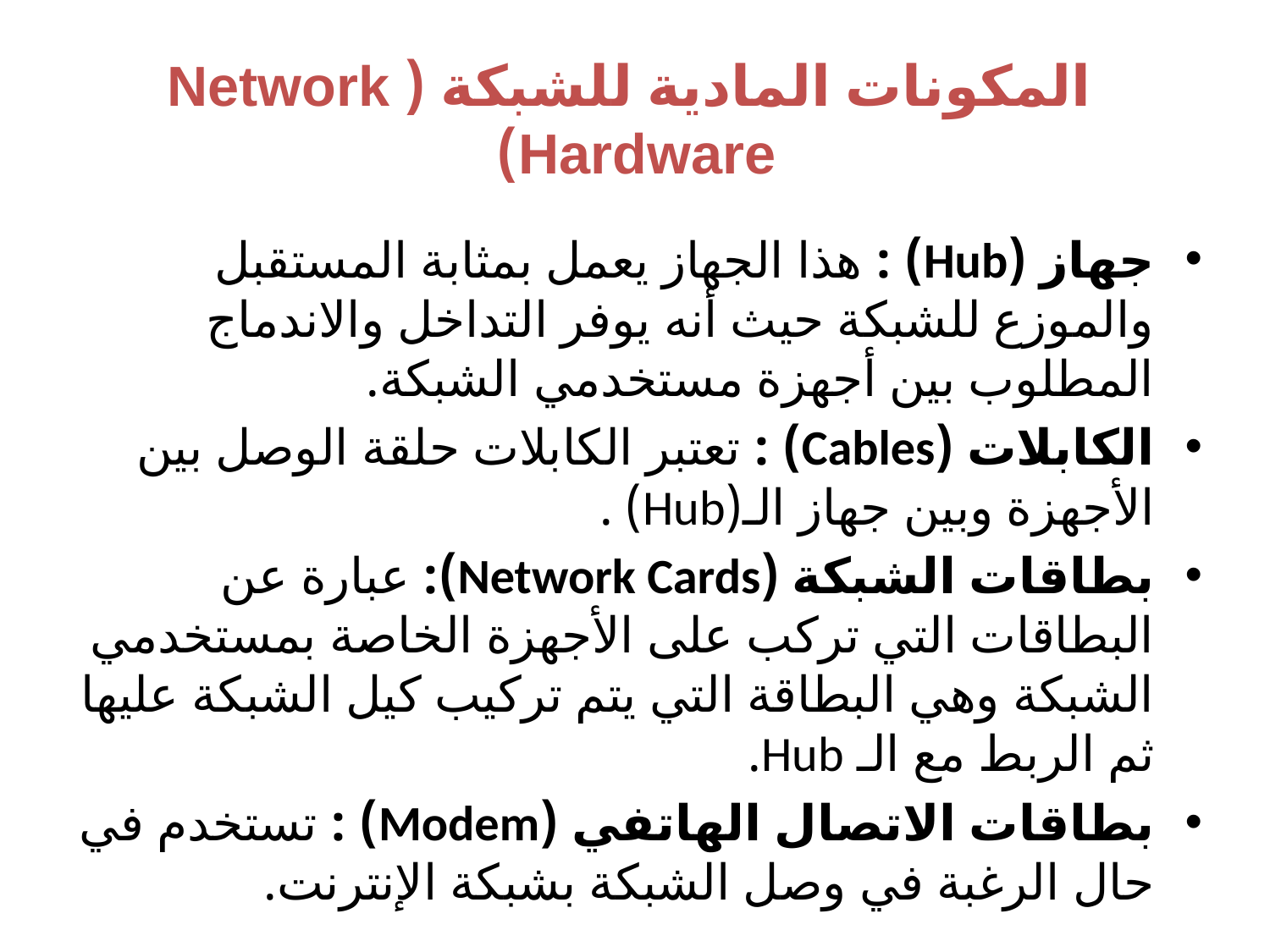

# المكونات المادية للشبكة ( Network Hardware)
جهاز (Hub) : هذا الجهاز يعمل بمثابة المستقبل والموزع للشبكة حيث أنه يوفر التداخل والاندماج المطلوب بين أجهزة مستخدمي الشبكة.
الكابلات (Cables) : تعتبر الكابلات حلقة الوصل بين الأجهزة وبين جهاز الـ(Hub) .
بطاقات الشبكة (Network Cards): عبارة عن البطاقات التي تركب على الأجهزة الخاصة بمستخدمي الشبكة وهي البطاقة التي يتم تركيب كيل الشبكة عليها ثم الربط مع الـ Hub.
بطاقات الاتصال الهاتفي (Modem) : تستخدم في حال الرغبة في وصل الشبكة بشبكة الإنترنت.